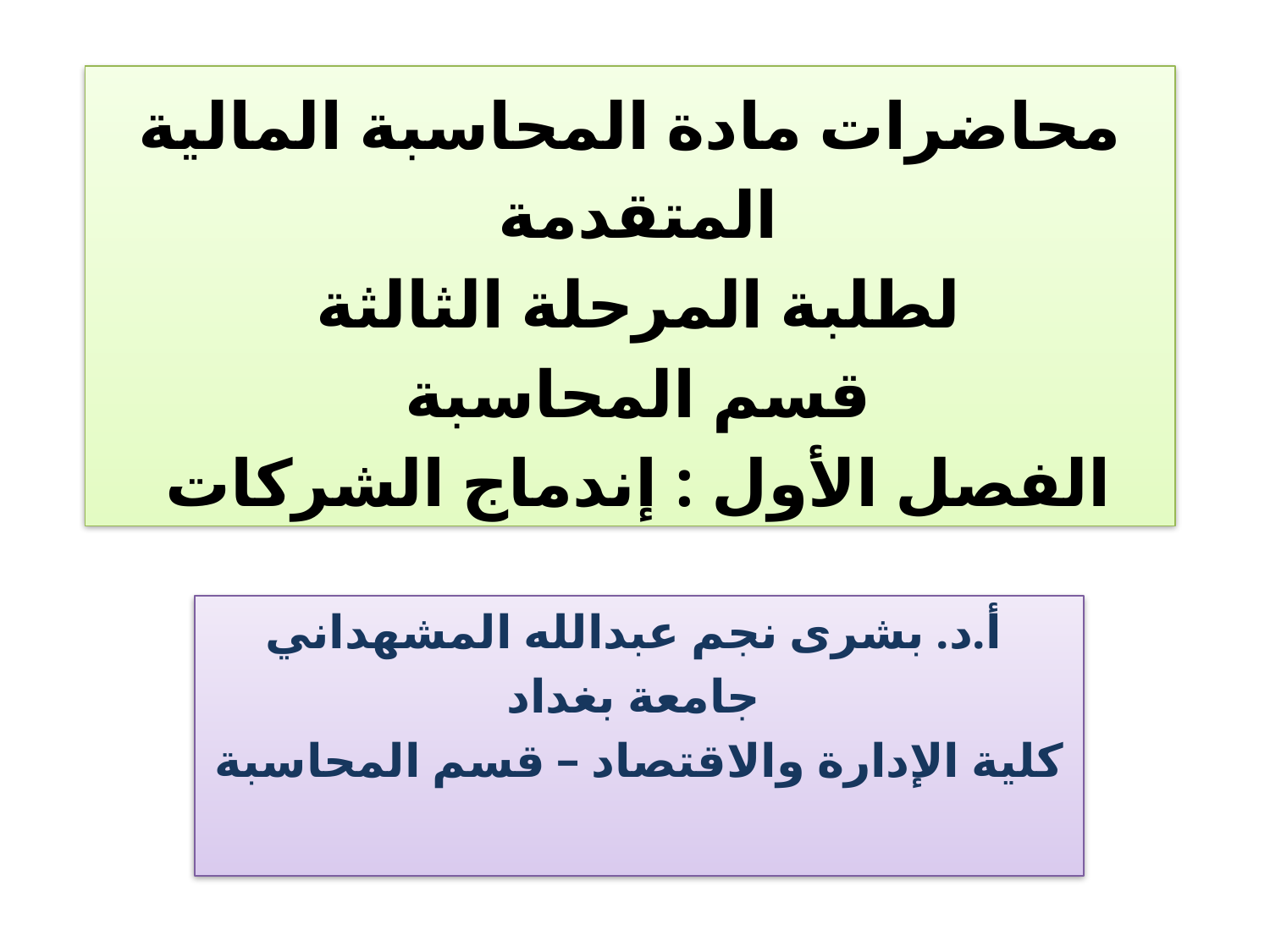

# محاضرات مادة المحاسبة المالية المتقدمة لطلبة المرحلة الثالثة قسم المحاسبة الفصل الأول : إندماج الشركات
أ.د. بشرى نجم عبدالله المشهداني
جامعة بغداد
كلية الإدارة والاقتصاد – قسم المحاسبة